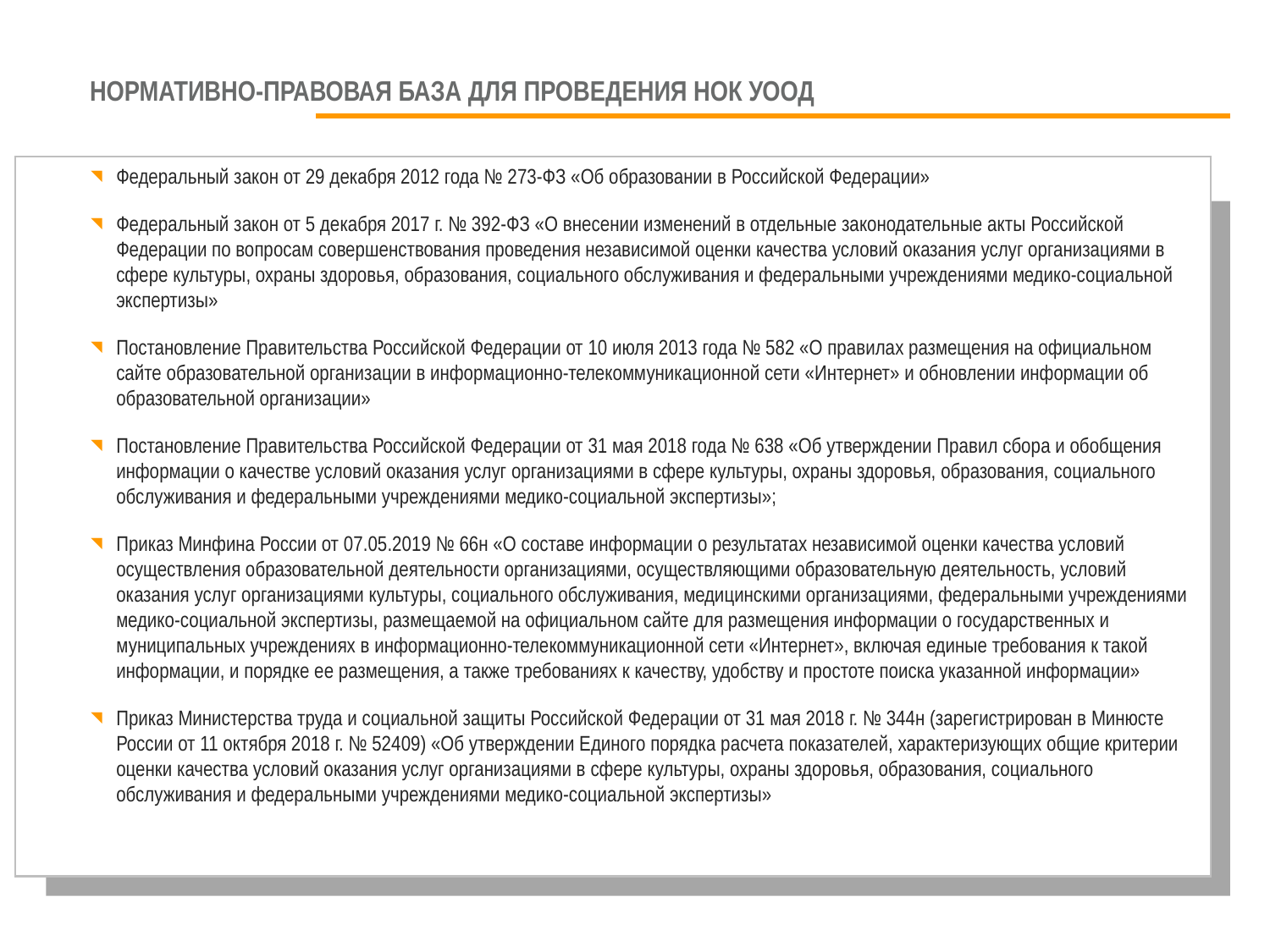

# Нормативно-правовая база для проведения НОК УООД
Федеральный закон от 29 декабря 2012 года № 273-ФЗ «Об образовании в Российской Федерации»
Федеральный закон от 5 декабря 2017 г. № 392-ФЗ «О внесении изменений в отдельные законодательные акты Российской Федерации по вопросам совершенствования проведения независимой оценки качества условий оказания услуг организациями в сфере культуры, охраны здоровья, образования, социального обслуживания и федеральными учреждениями медико-социальной экспертизы»
Постановление Правительства Российской Федерации от 10 июля 2013 года № 582 «О правилах размещения на официальном сайте образовательной организации в информационно-телекоммуникационной сети «Интернет» и обновлении информации об образовательной организации»
Постановление Правительства Российской Федерации от 31 мая 2018 года № 638 «Об утверждении Правил сбора и обобщения информации о качестве условий оказания услуг организациями в сфере культуры, охраны здоровья, образования, социального обслуживания и федеральными учреждениями медико-социальной экспертизы»;
Приказ Минфина России от 07.05.2019 № 66н «О составе информации о результатах независимой оценки качества условий осуществления образовательной деятельности организациями, осуществляющими образовательную деятельность, условий оказания услуг организациями культуры, социального обслуживания, медицинскими организациями, федеральными учреждениями медико-социальной экспертизы, размещаемой на официальном сайте для размещения информации о государственных и муниципальных учреждениях в информационно-телекоммуникационной сети «Интернет», включая единые требования к такой информации, и порядке ее размещения, а также требованиях к качеству, удобству и простоте поиска указанной информации»
Приказ Министерства труда и социальной защиты Российской Федерации от 31 мая 2018 г. № 344н (зарегистрирован в Минюсте России от 11 октября 2018 г. № 52409) «Об утверждении Единого порядка расчета показателей, характеризующих общие критерии оценки качества условий оказания услуг организациями в сфере культуры, охраны здоровья, образования, социального обслуживания и федеральными учреждениями медико-социальной экспертизы»